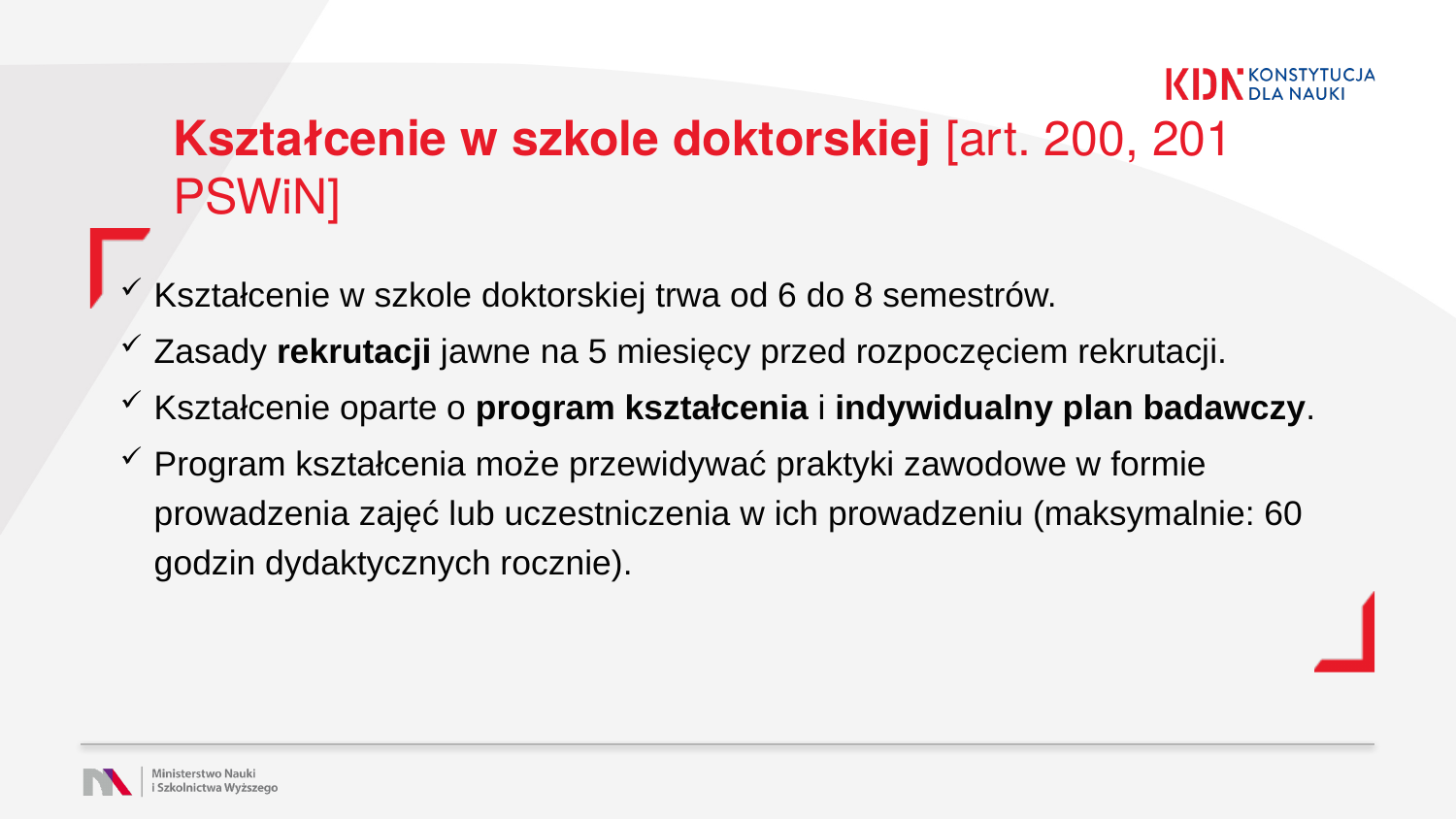

# Kształcenie w szkole doktorskiej [art. 200, 201 PSWiN]
Kształcenie w szkole doktorskiej trwa od 6 do 8 semestrów.
Zasady rekrutacji jawne na 5 miesięcy przed rozpoczęciem rekrutacji.
Kształcenie oparte o program kształcenia i indywidualny plan badawczy.
Program kształcenia może przewidywać praktyki zawodowe w formie prowadzenia zajęć lub uczestniczenia w ich prowadzeniu (maksymalnie: 60 godzin dydaktycznych rocznie).